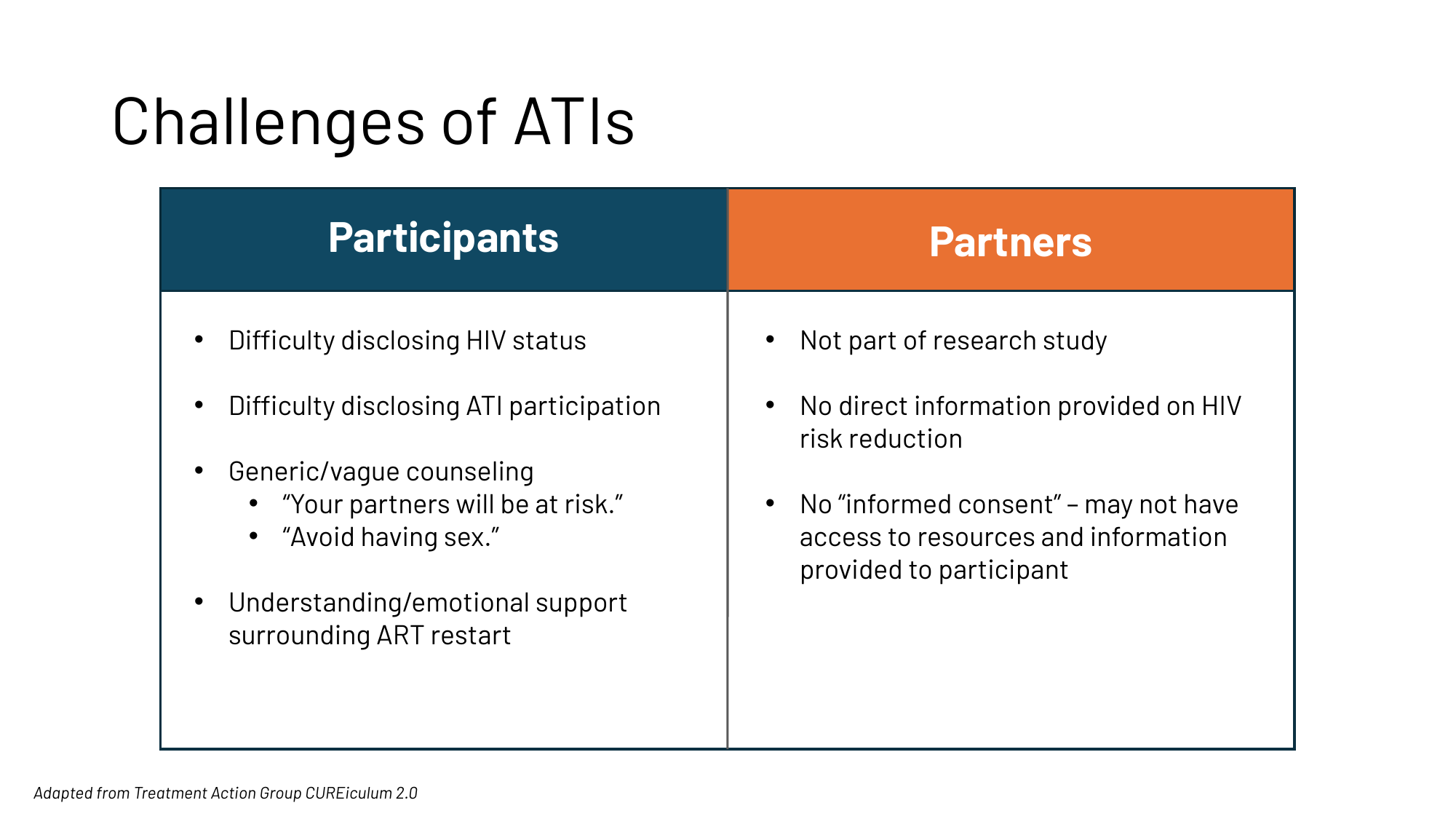

# Challenges of ATIs

Participants
Partners
Difficulty disclosing HIV status

Difficulty disclosing ATI participation

Generic/vague counseling
“Your partners will be at risk.”
“Avoid having sex.”

Understanding/emotional support surrounding ART restart

Not part of research study

No direct information provided on HIV risk reduction

No “informed consent” – may not have access to resources and information provided to participant

Adapted from Treatment Action Group CUREiculum 2.0